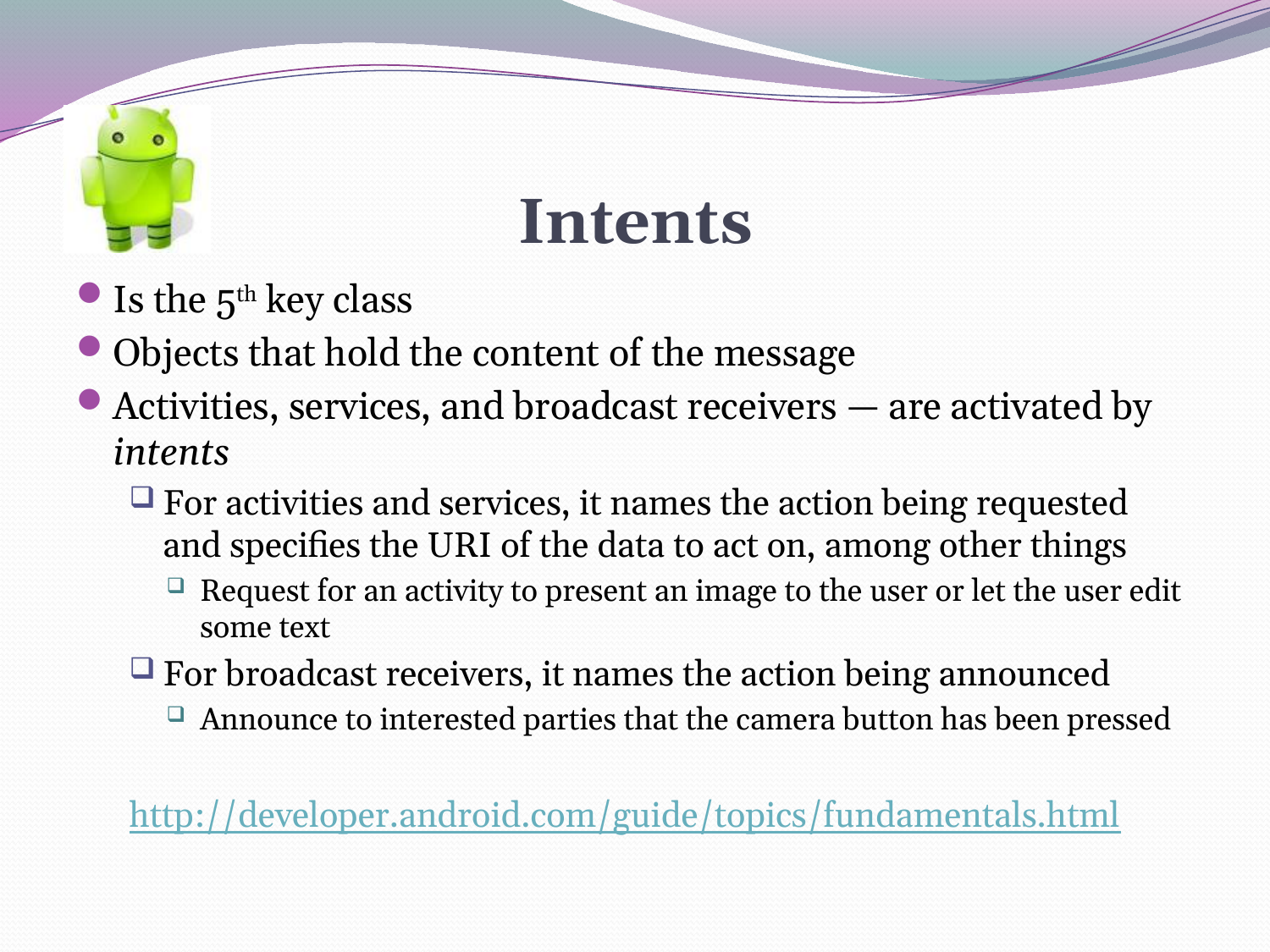

# Intents
Is the 5th key class
Objects that hold the content of the message
Activities, services, and broadcast receivers — are activated by intents
For activities and services, it names the action being requested and specifies the URI of the data to act on, among other things
Request for an activity to present an image to the user or let the user edit some text
For broadcast receivers, it names the action being announced
Announce to interested parties that the camera button has been pressed

http://developer.android.com/guide/topics/fundamentals.html